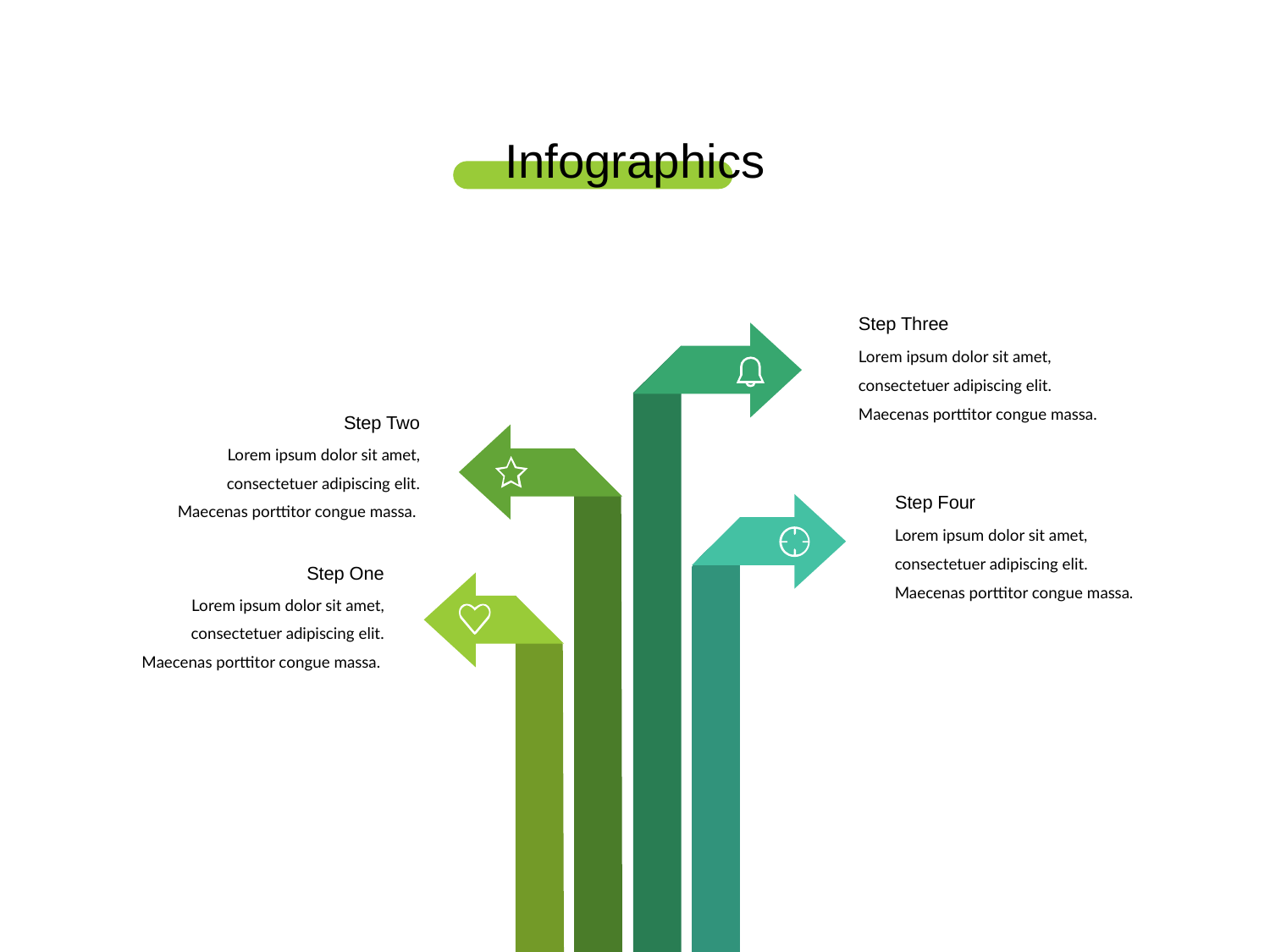

# Infographics

Step Three

Lorem ipsum dolor sit amet, consectetuer adipiscing elit. Maecenas porttitor congue massa.

Step Two

Lorem ipsum dolor sit amet, consectetuer adipiscing elit. Maecenas porttitor congue massa.

Step Four

Lorem ipsum dolor sit amet, consectetuer adipiscing elit. Maecenas porttitor congue massa.

Step One

Lorem ipsum dolor sit amet, consectetuer adipiscing elit. Maecenas porttitor congue massa.